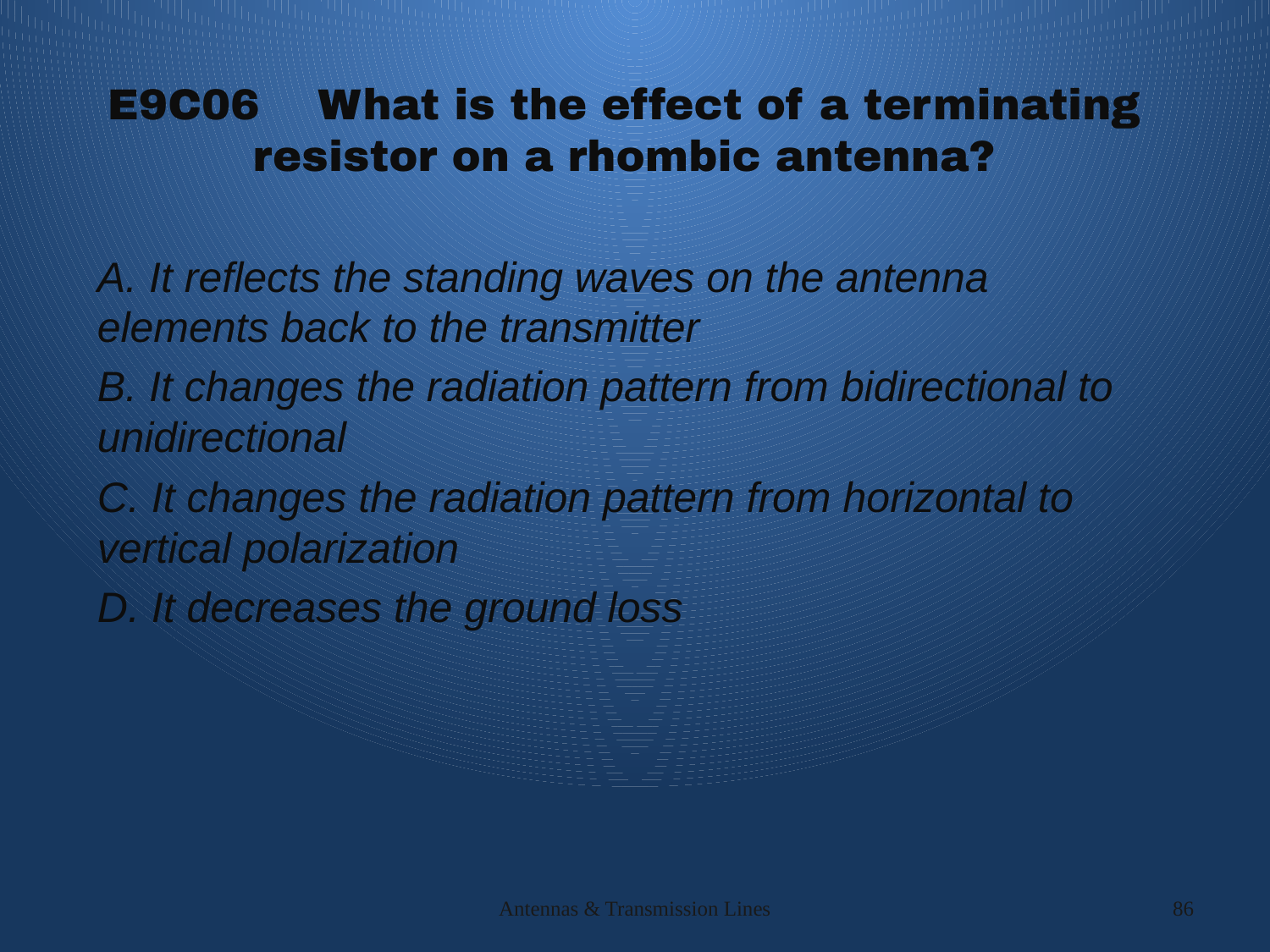

# E9C06    What is the effect of a terminating resistor on a rhombic antenna?
A. It reflects the standing waves on the antenna elements back to the transmitter
B. It changes the radiation pattern from bidirectional to unidirectional
C. It changes the radiation pattern from horizontal to vertical polarization
D. It decreases the ground loss
Antennas & Transmission Lines
86